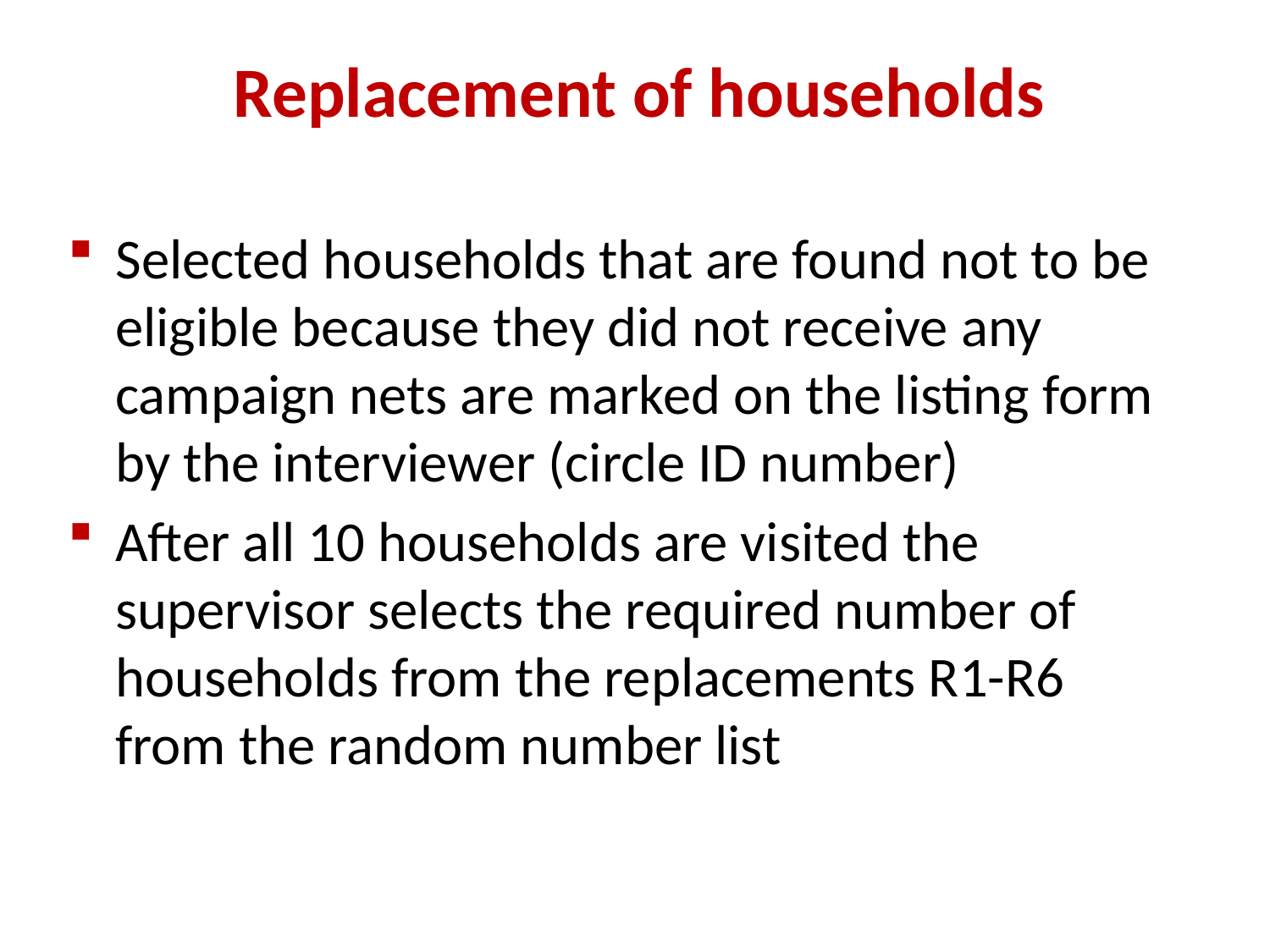

Replacement of households
Selected households that are found not to be eligible because they did not receive any campaign nets are marked on the listing form by the interviewer (circle ID number)
After all 10 households are visited the supervisor selects the required number of households from the replacements R1-R6 from the random number list